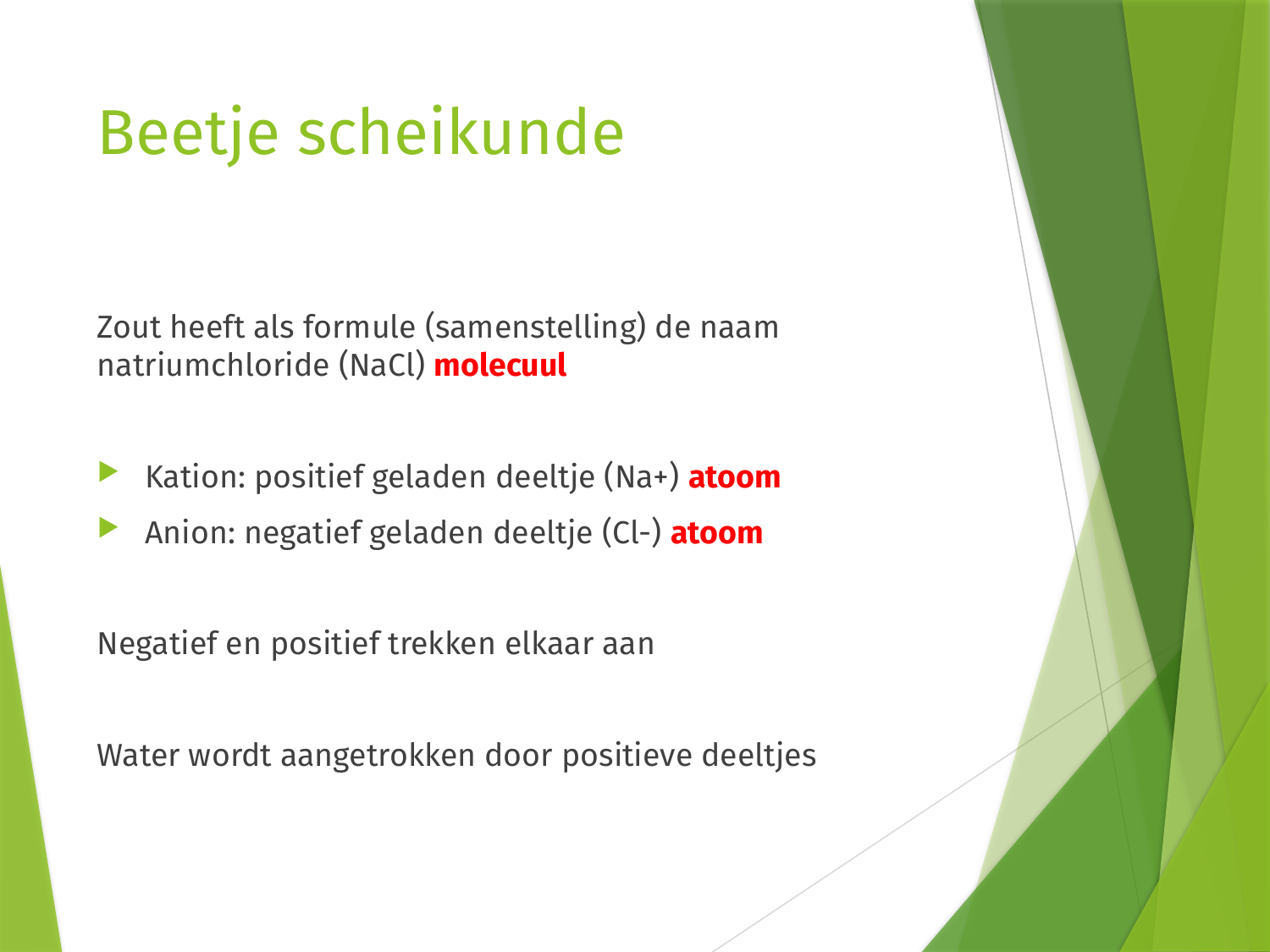

# Beetje scheikunde
Zout heeft als formule (samenstelling) de naam natriumchloride (NaCl) molecuul

Kation: positief geladen deeltje (Na+) atoom
Anion: negatief geladen deeltje (Cl-) atoom

Negatief en positief trekken elkaar aan

Water wordt aangetrokken door positieve deeltjes